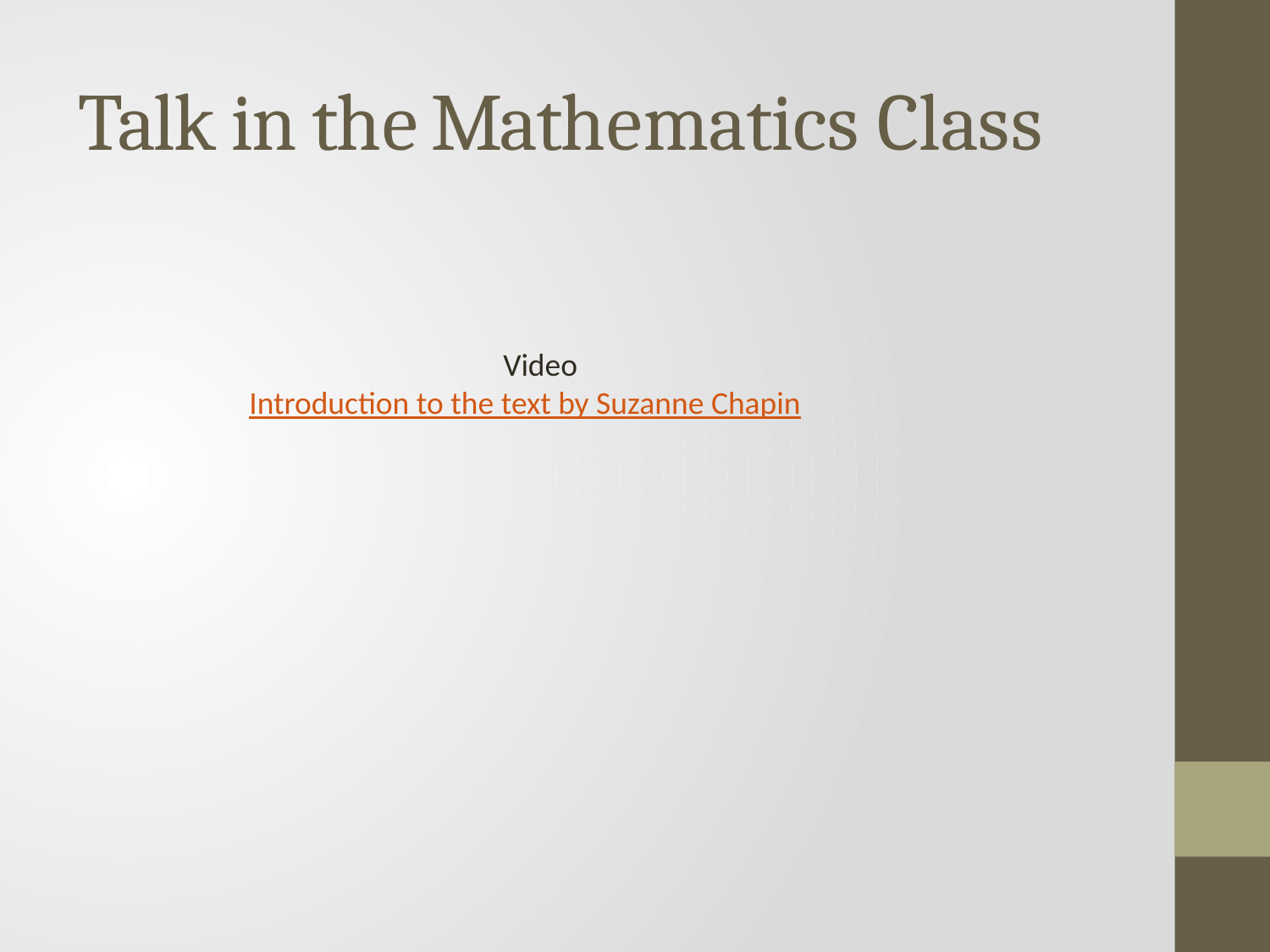

# Talk in the Mathematics Class
		Video
Introduction to the text by Suzanne Chapin